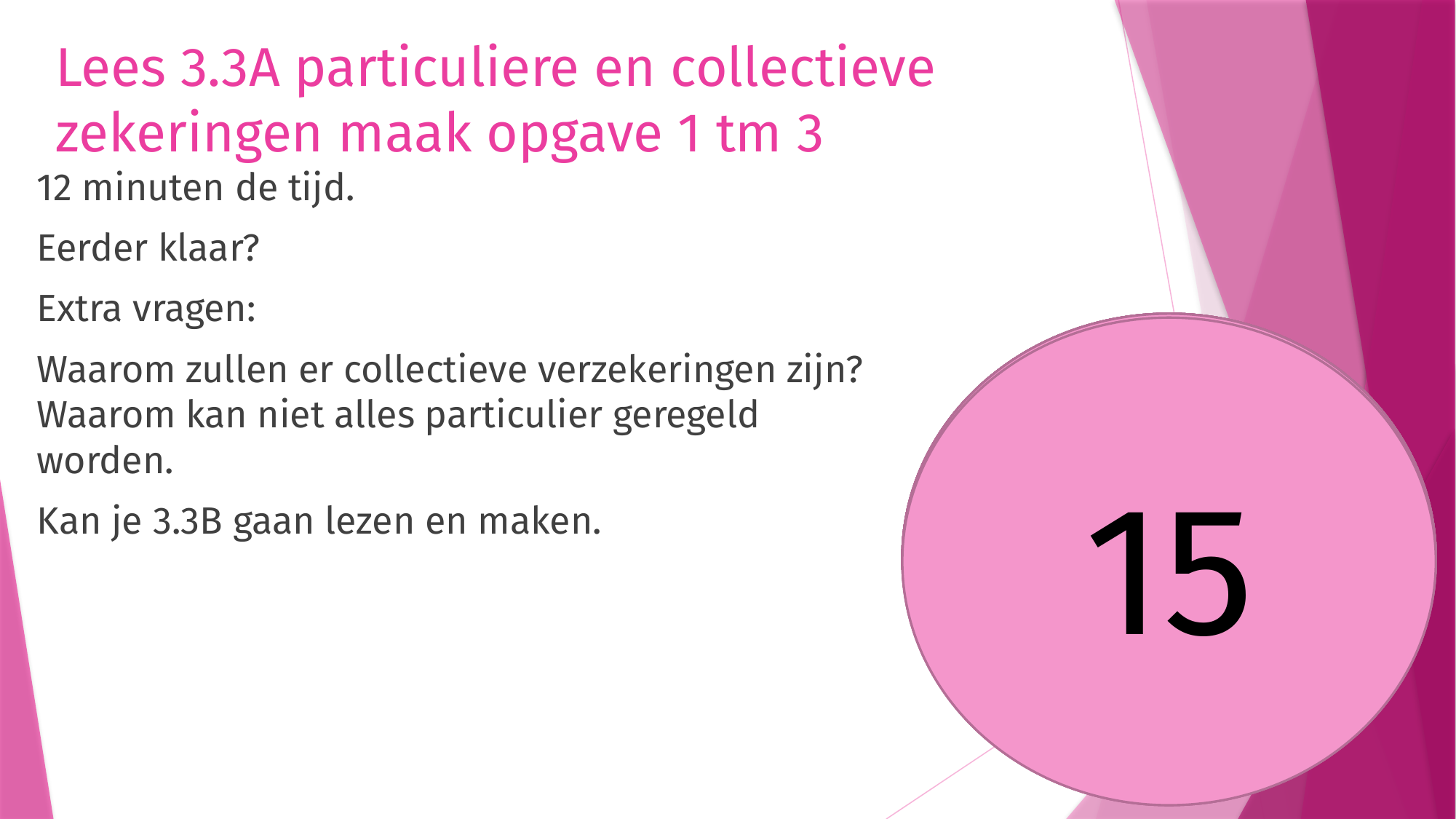

# Lees 3.3A particuliere en collectieve zekeringen maak opgave 1 tm 3
12 minuten de tijd.
Eerder klaar?
Extra vragen:
Waarom zullen er collectieve verzekeringen zijn? Waarom kan niet alles particulier geregeld worden.
Kan je 3.3B gaan lezen en maken.

13
9
10
8
5
6
7
4
3
1
2
12
15
14
11